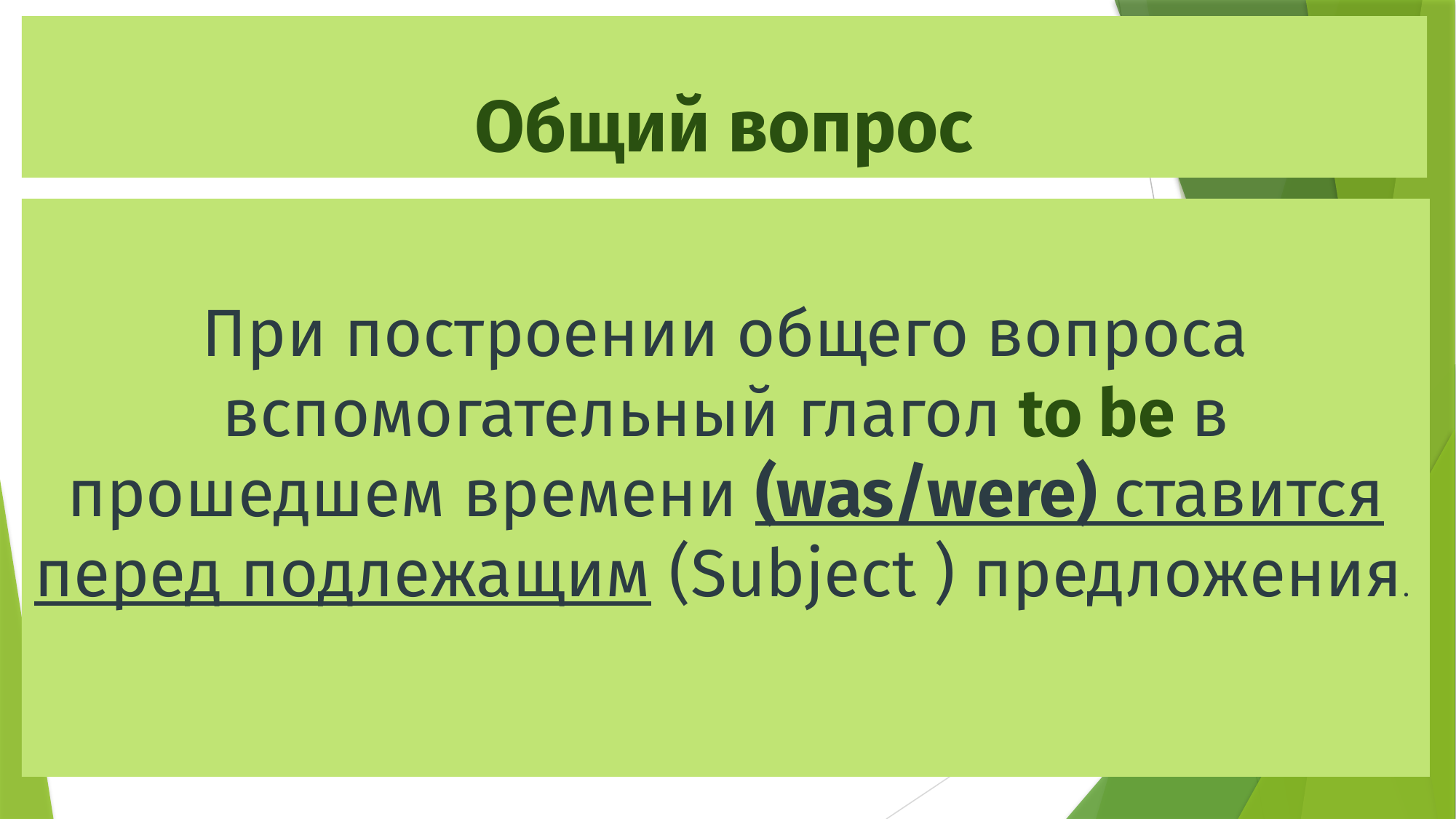

# Общий вопрос

При построении общего вопроса вспомогательный глагол to be в прошедшем времени (was/were) ставится перед подлежащим (Subject ) предложения.